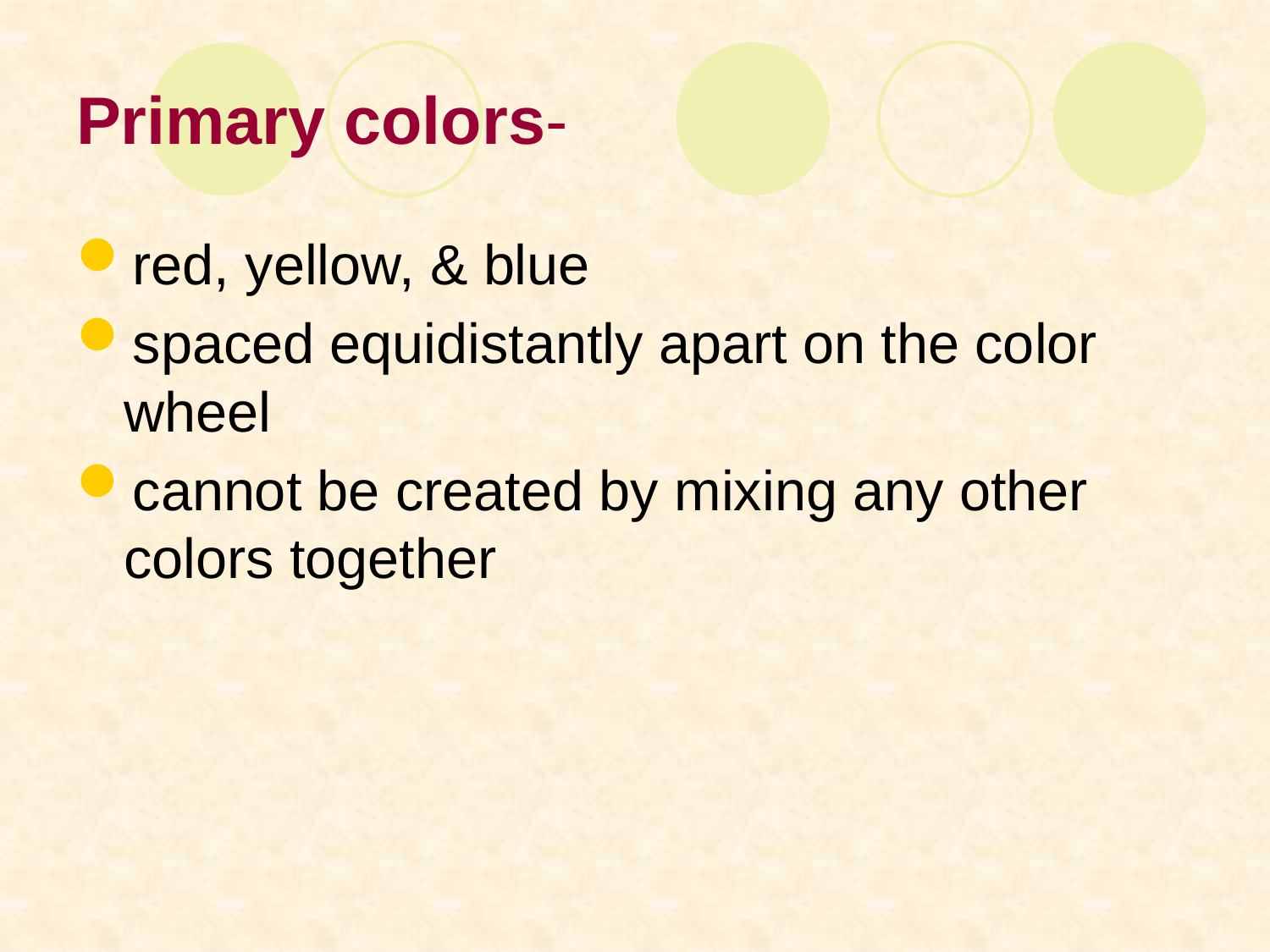

# Primary colors-
red, yellow, & blue
spaced equidistantly apart on the color wheel
cannot be created by mixing any other colors together